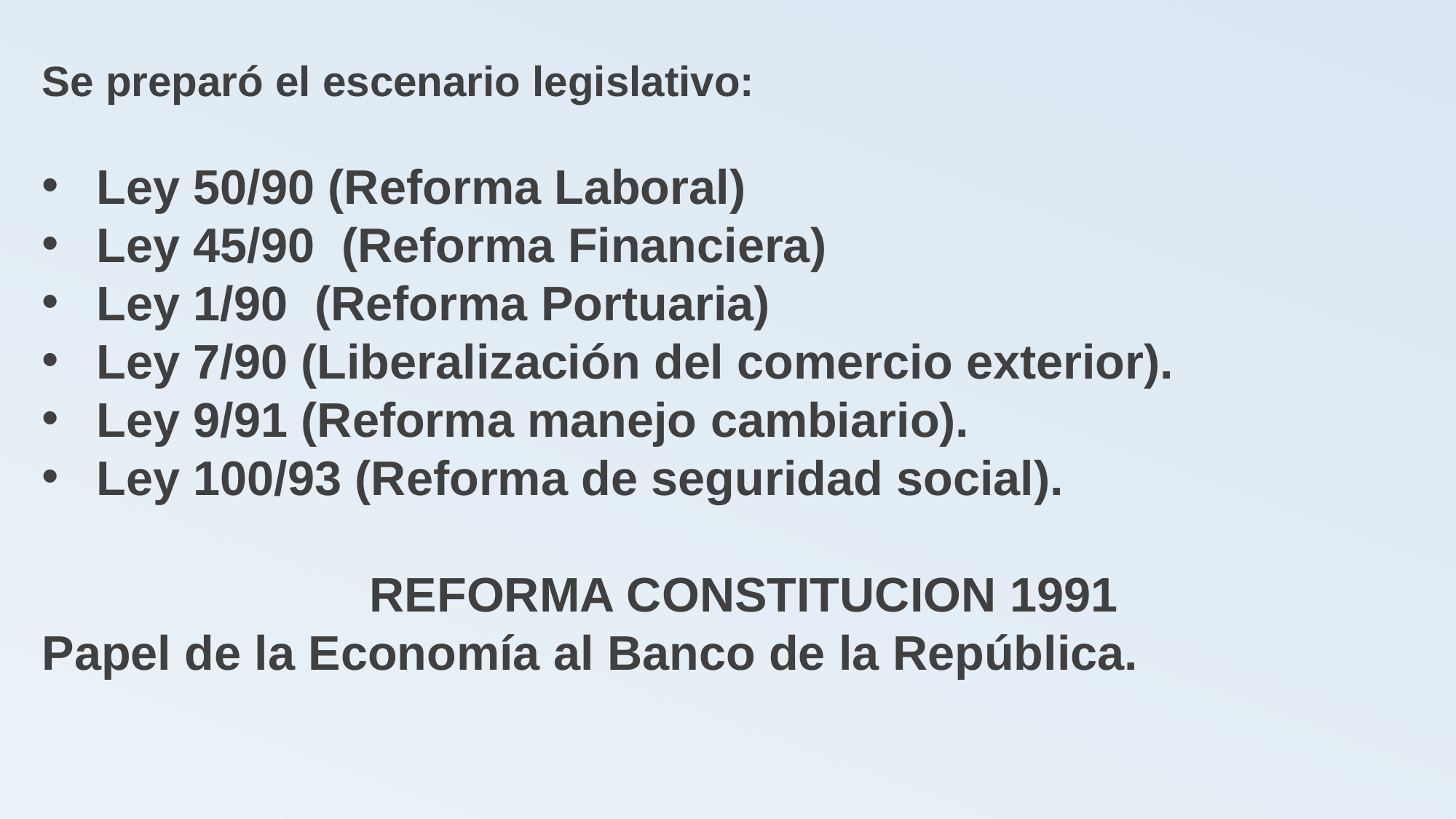

Se preparó el escenario legislativo:

Ley 50/90 (Reforma Laboral)
Ley 45/90  (Reforma Financiera)
Ley 1/90  (Reforma Portuaria)
Ley 7/90 (Liberalización del comercio exterior).
Ley 9/91 (Reforma manejo cambiario).
Ley 100/93 (Reforma de seguridad social).

			REFORMA CONSTITUCION 1991
Papel de la Economía al Banco de la República.